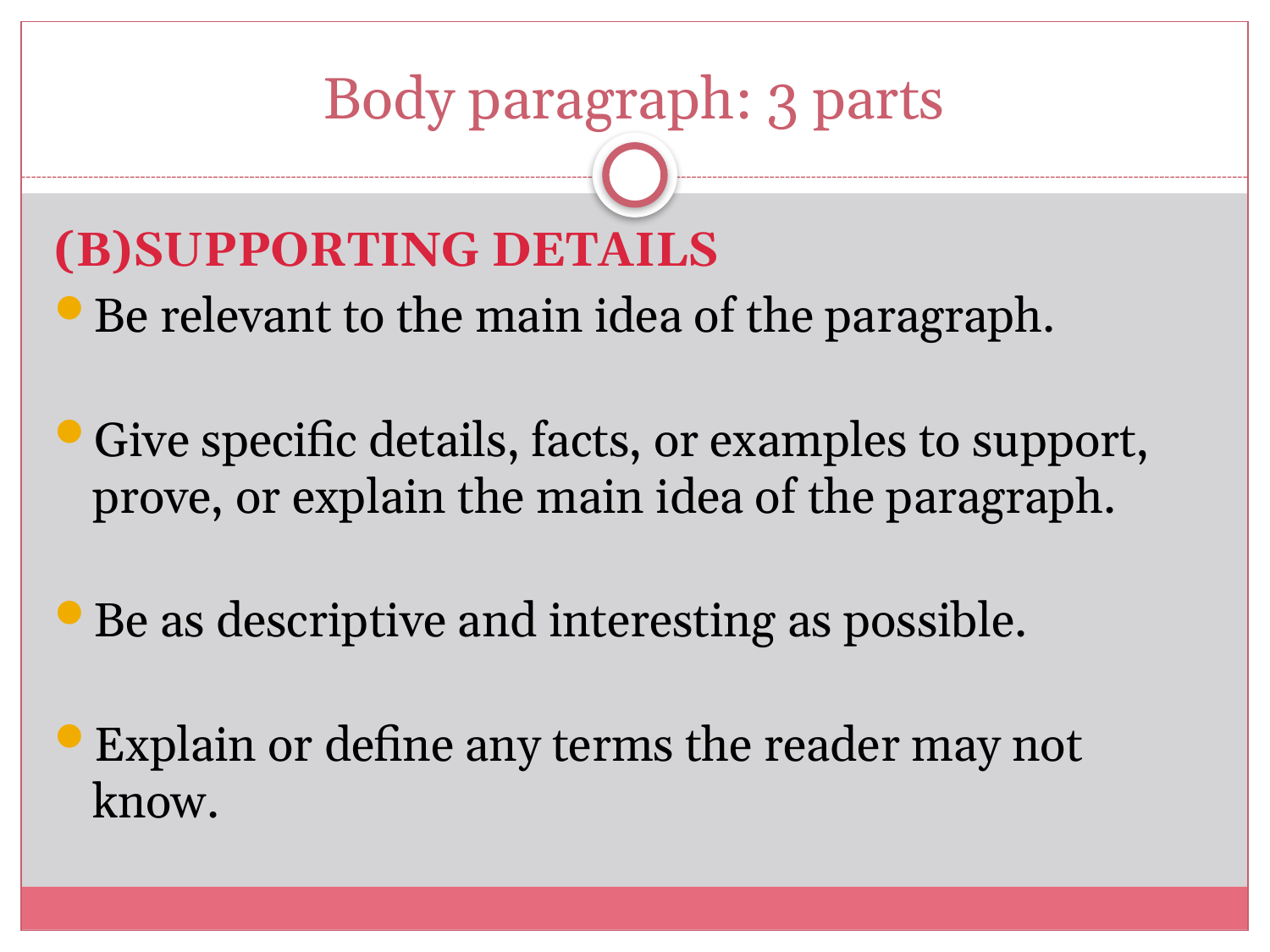

# Body paragraph: 3 parts
(B)SUPPORTING DETAILS
Be relevant to the main idea of the paragraph.
Give specific details, facts, or examples to support, prove, or explain the main idea of the paragraph.
Be as descriptive and interesting as possible.
Explain or define any terms the reader may not know.